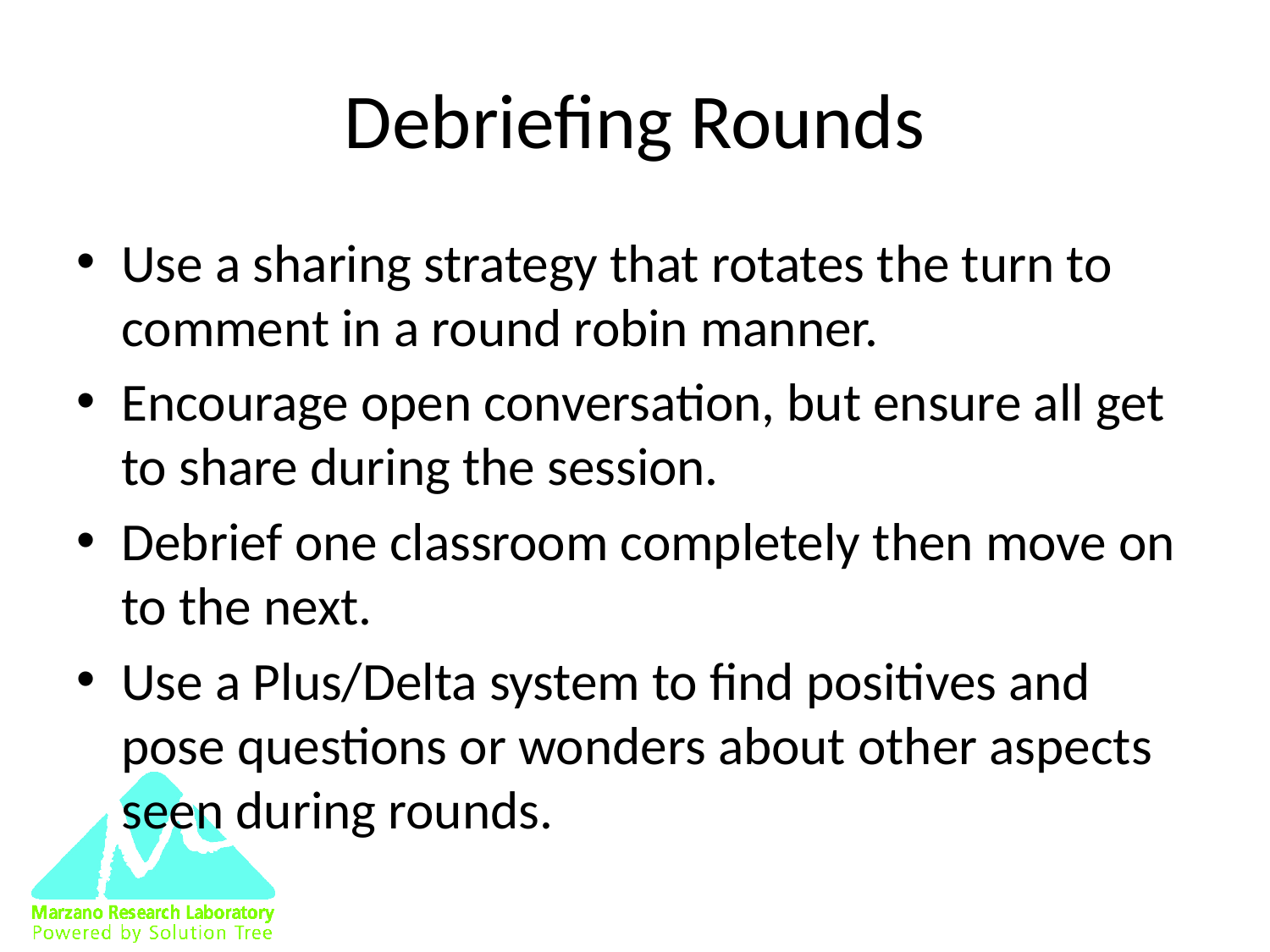

# Debriefing Rounds
Use a sharing strategy that rotates the turn to comment in a round robin manner.
Encourage open conversation, but ensure all get to share during the session.
Debrief one classroom completely then move on to the next.
Use a Plus/Delta system to find positives and pose questions or wonders about other aspects seen during rounds.